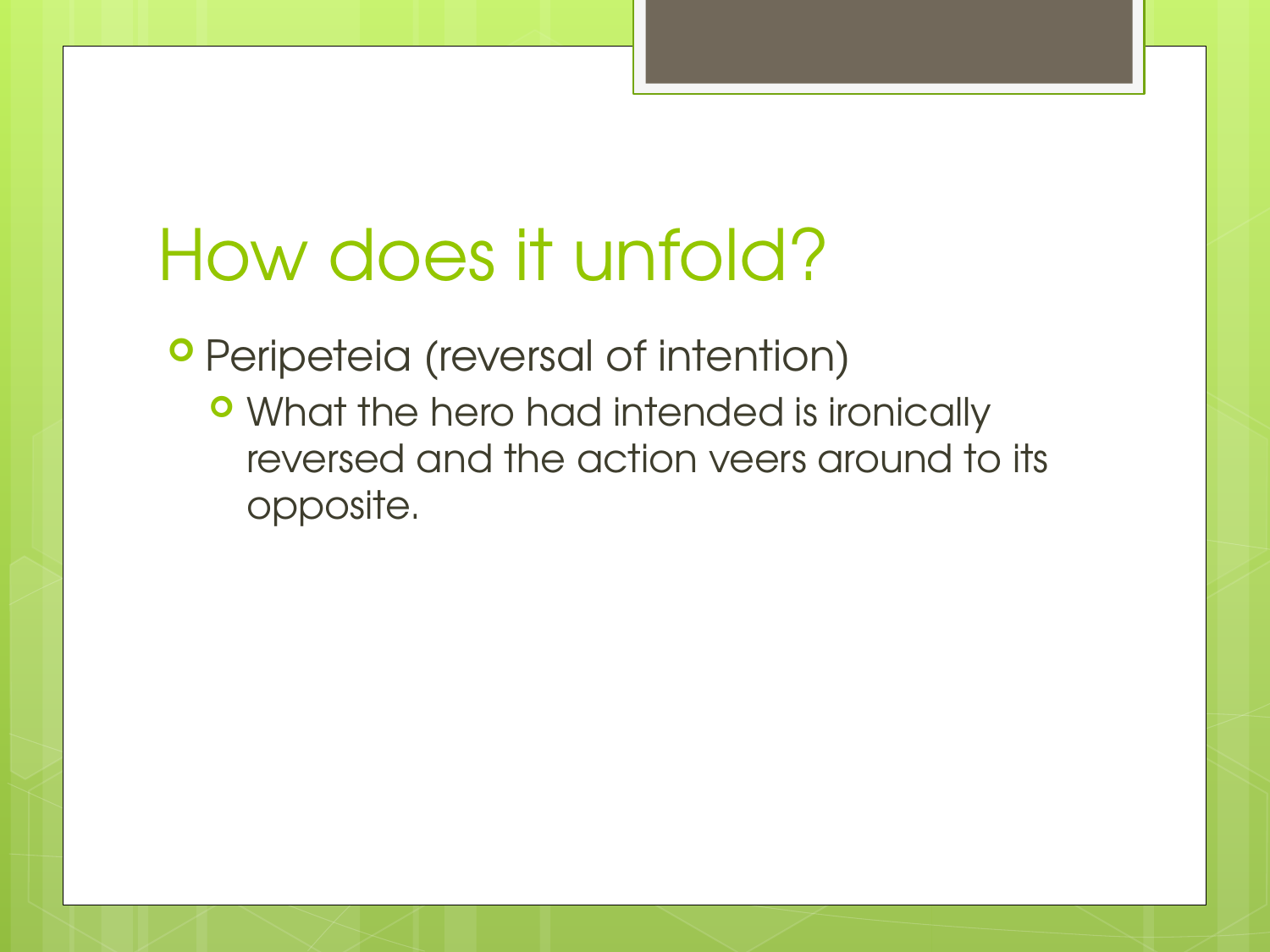

# How does it unfold?
Peripeteia (reversal of intention)
What the hero had intended is ironically reversed and the action veers around to its opposite.